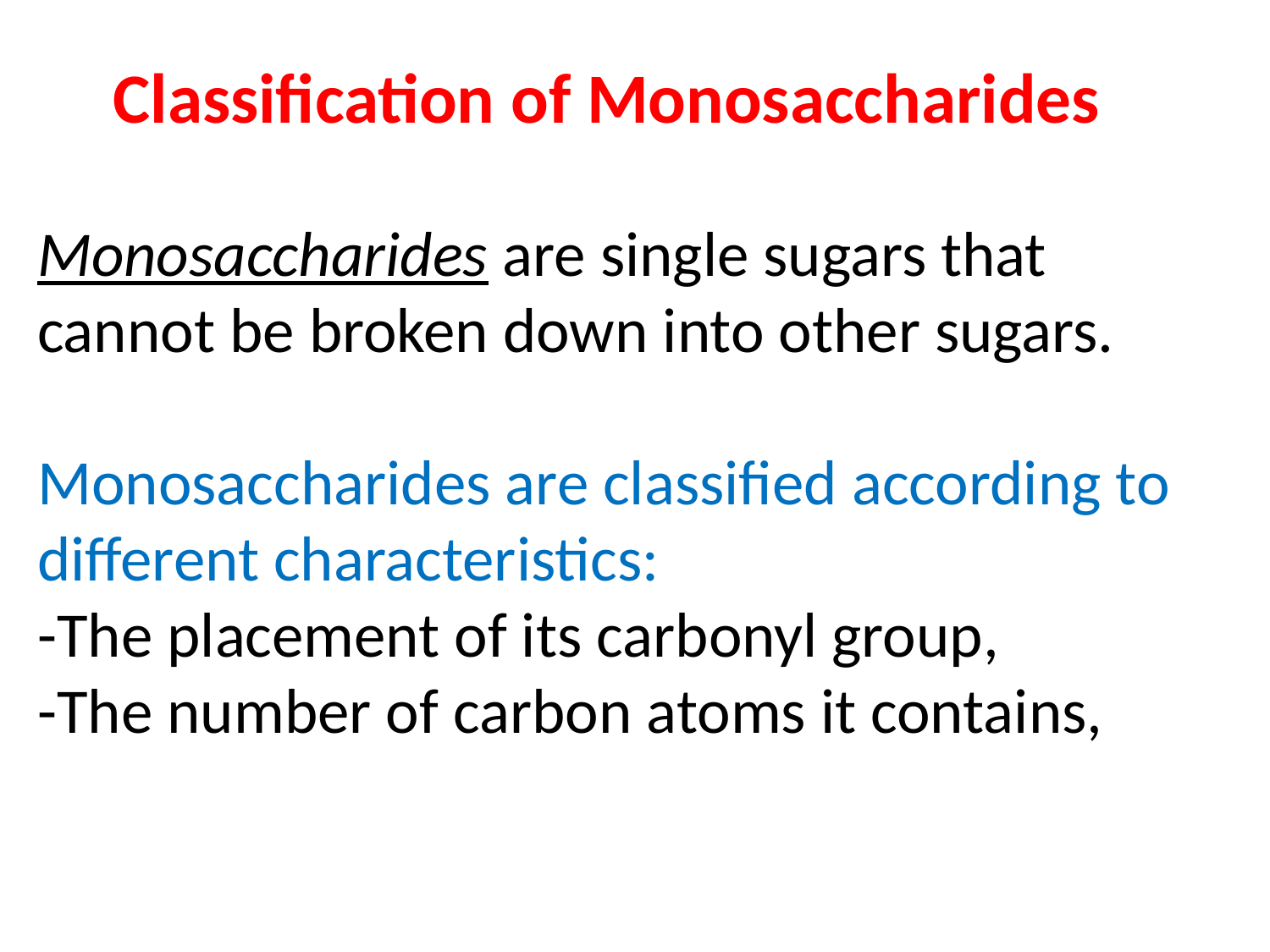

Classification of Monosaccharides

Monosaccharides are single sugars that cannot be broken down into other sugars.

Monosaccharides are classified according to different characteristics:
-The placement of its carbonyl group,
-The number of carbon atoms it contains,